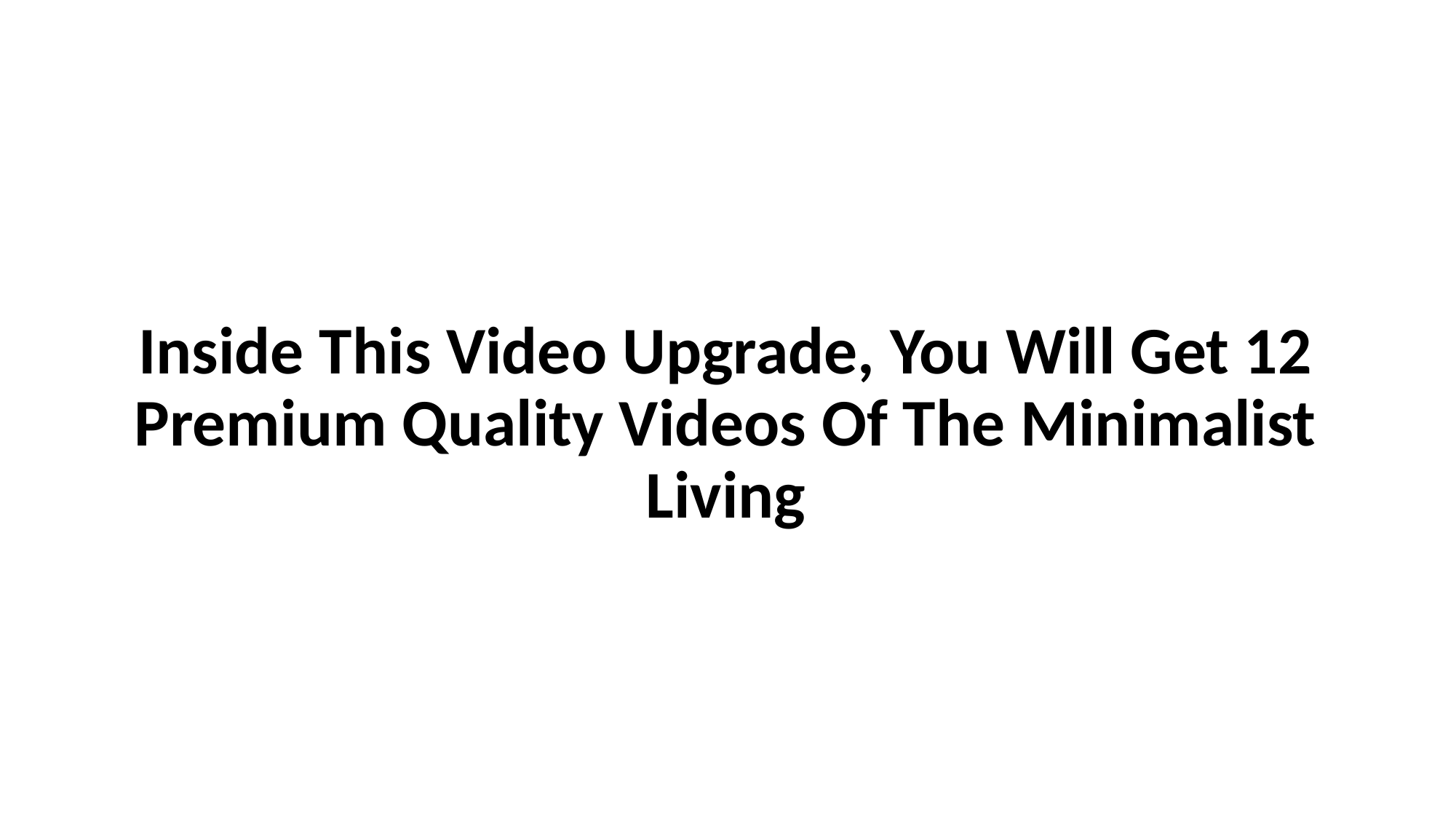

# Inside This Video Upgrade, You Will Get 12 Premium Quality Videos Of The Minimalist Living